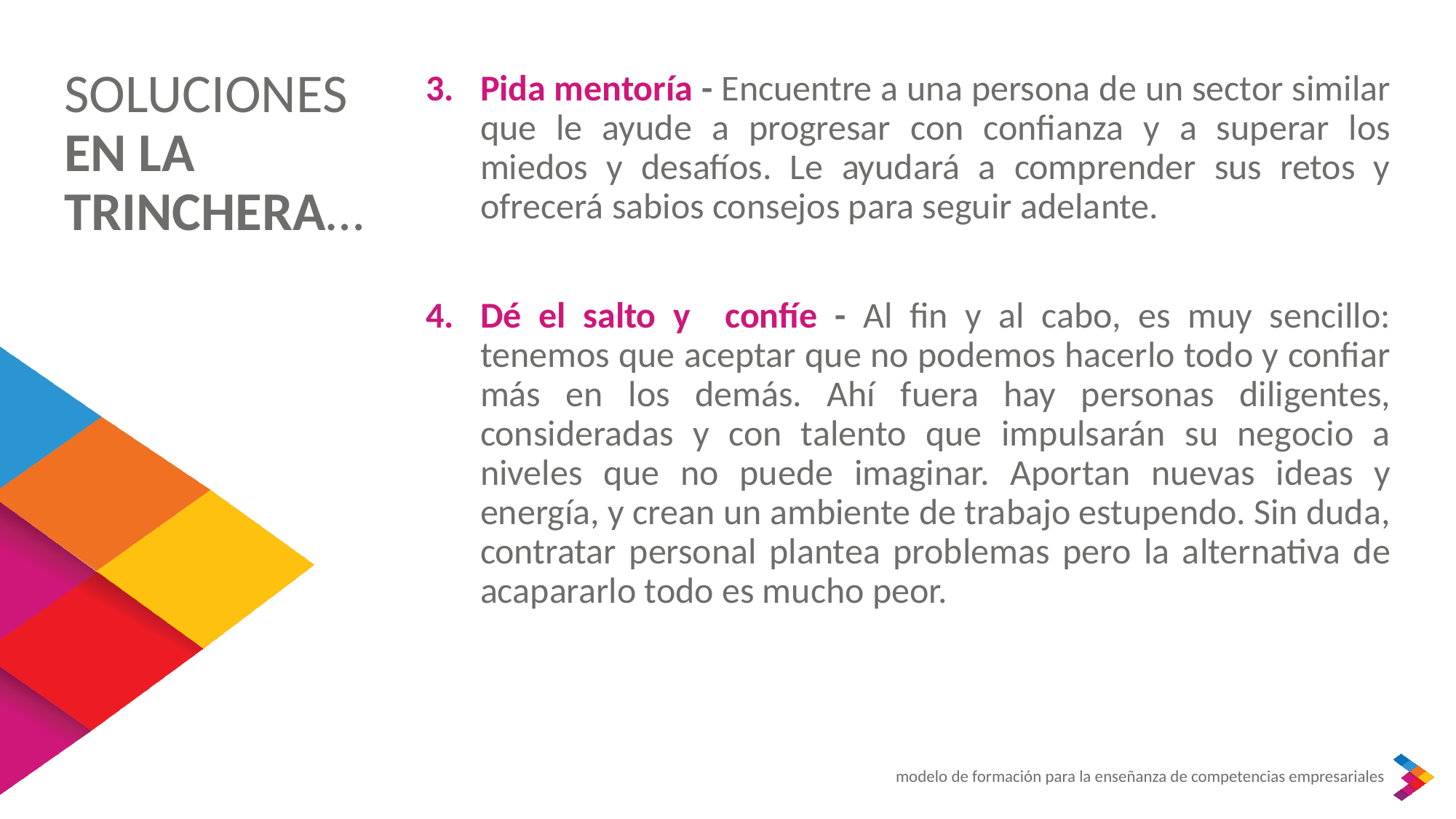

SOLUCIONES EN LA TRINCHERA…
Pida mentoría - Encuentre a una persona de un sector similar que le ayude a progresar con confianza y a superar los miedos y desafíos. Le ayudará a comprender sus retos y ofrecerá sabios consejos para seguir adelante.

Dé el salto y  confíe - Al fin y al cabo, es muy sencillo: tenemos que aceptar que no podemos hacerlo todo y confiar más en los demás. Ahí fuera hay personas diligentes, consideradas y con talento que impulsarán su negocio a niveles que no puede imaginar. Aportan nuevas ideas y energía, y crean un ambiente de trabajo estupendo. Sin duda, contratar personal plantea problemas pero la alternativa de acapararlo todo es mucho peor.